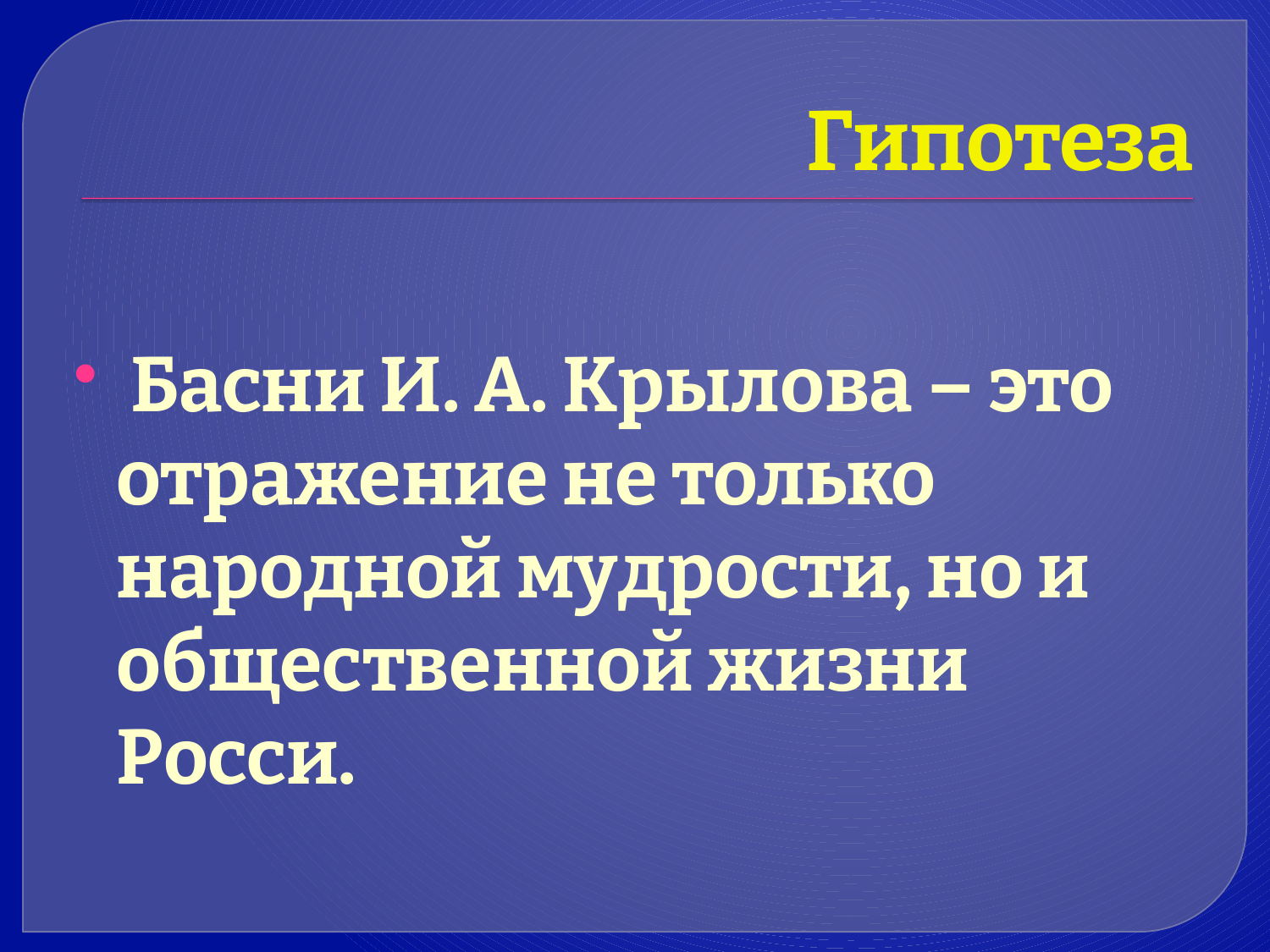

# Гипотеза
 Басни И. А. Крылова – это отражение не только народной мудрости, но и общественной жизни  Росси.